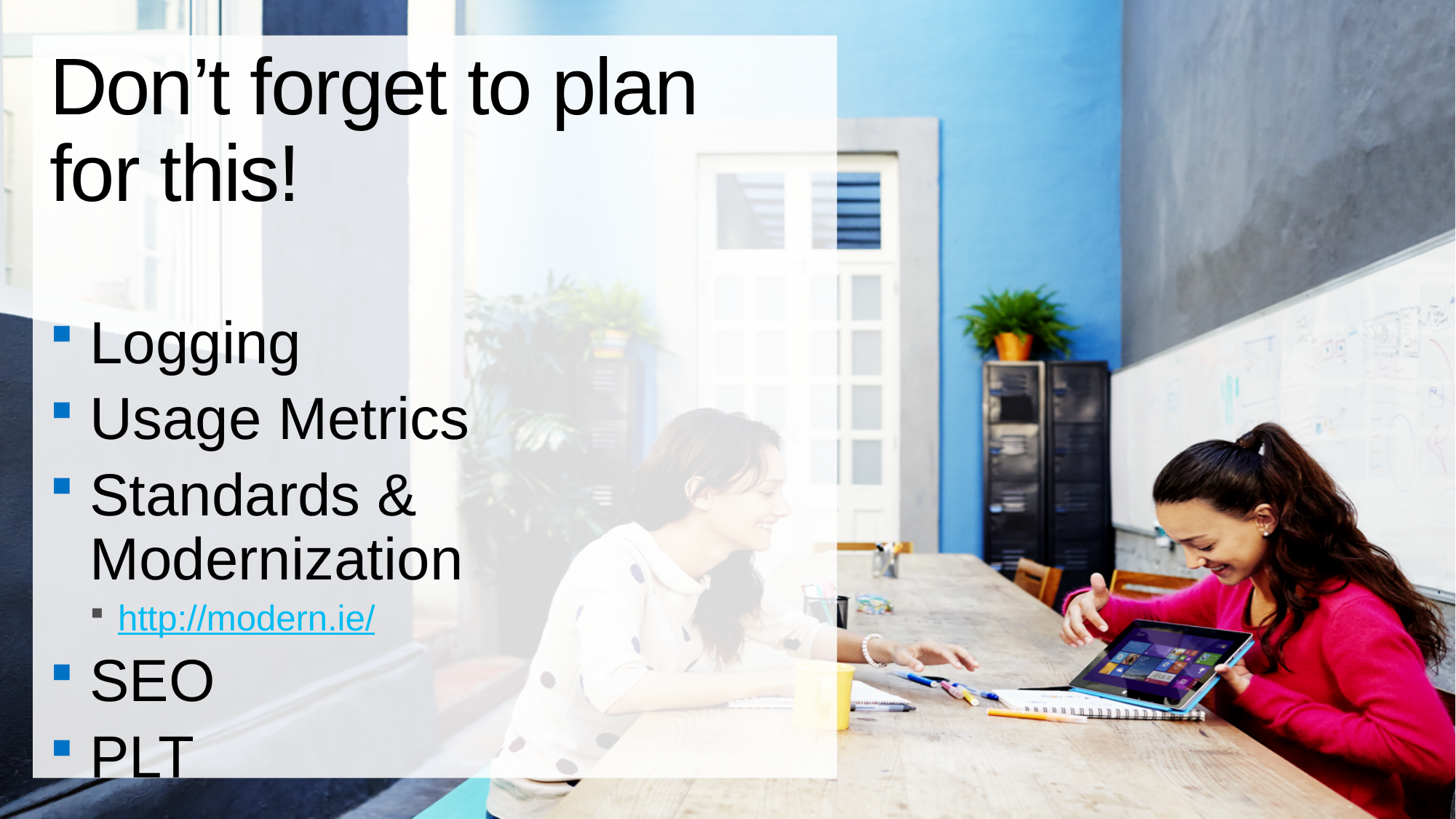

# Don’t forget to plan for this!

Logging
Usage Metrics
Standards & Modernization
http://modern.ie/
SEO
PLT